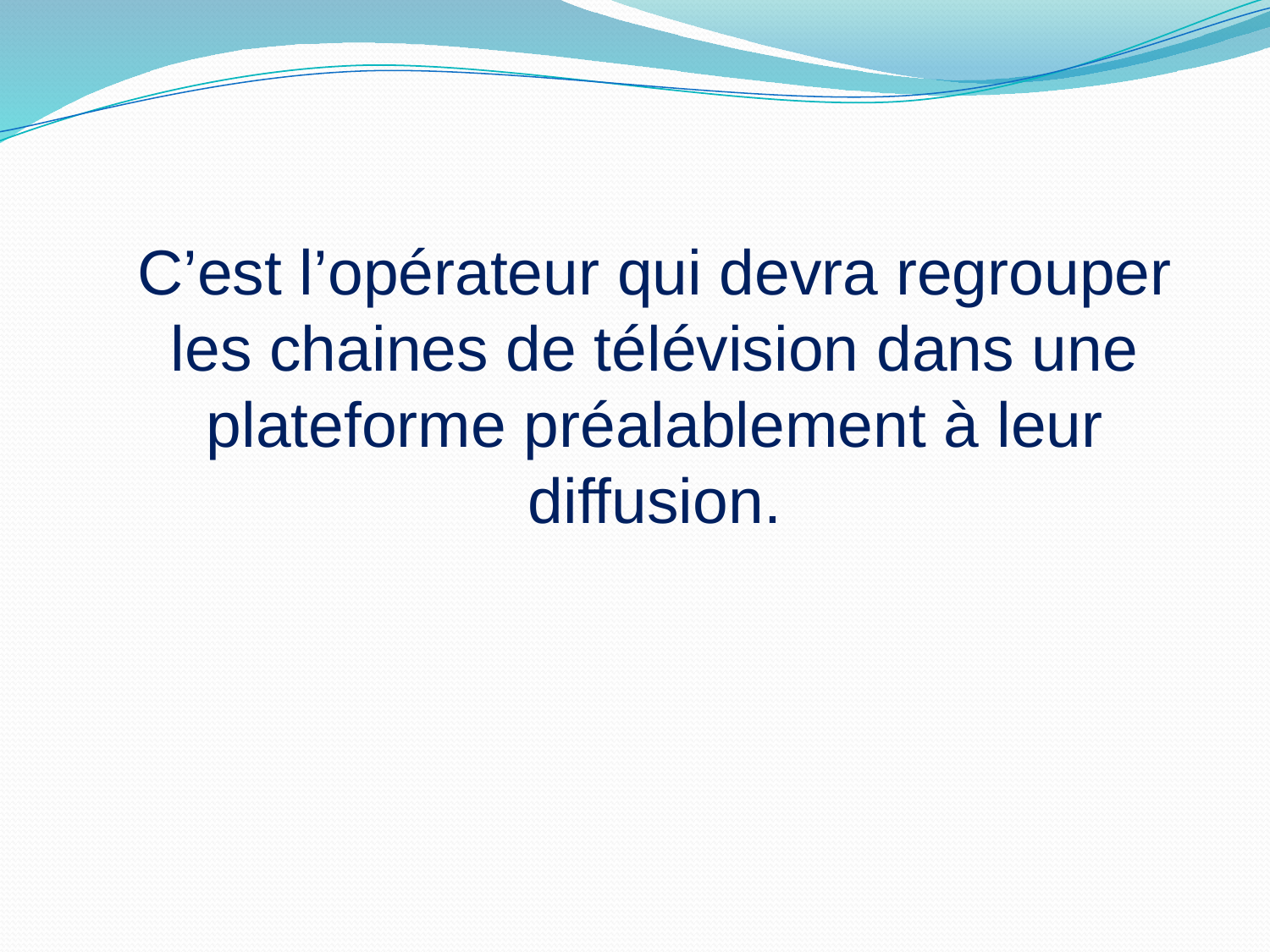

# C’est l’opérateur qui devra regrouper les chaines de télévision dans une plateforme préalablement à leur diffusion.